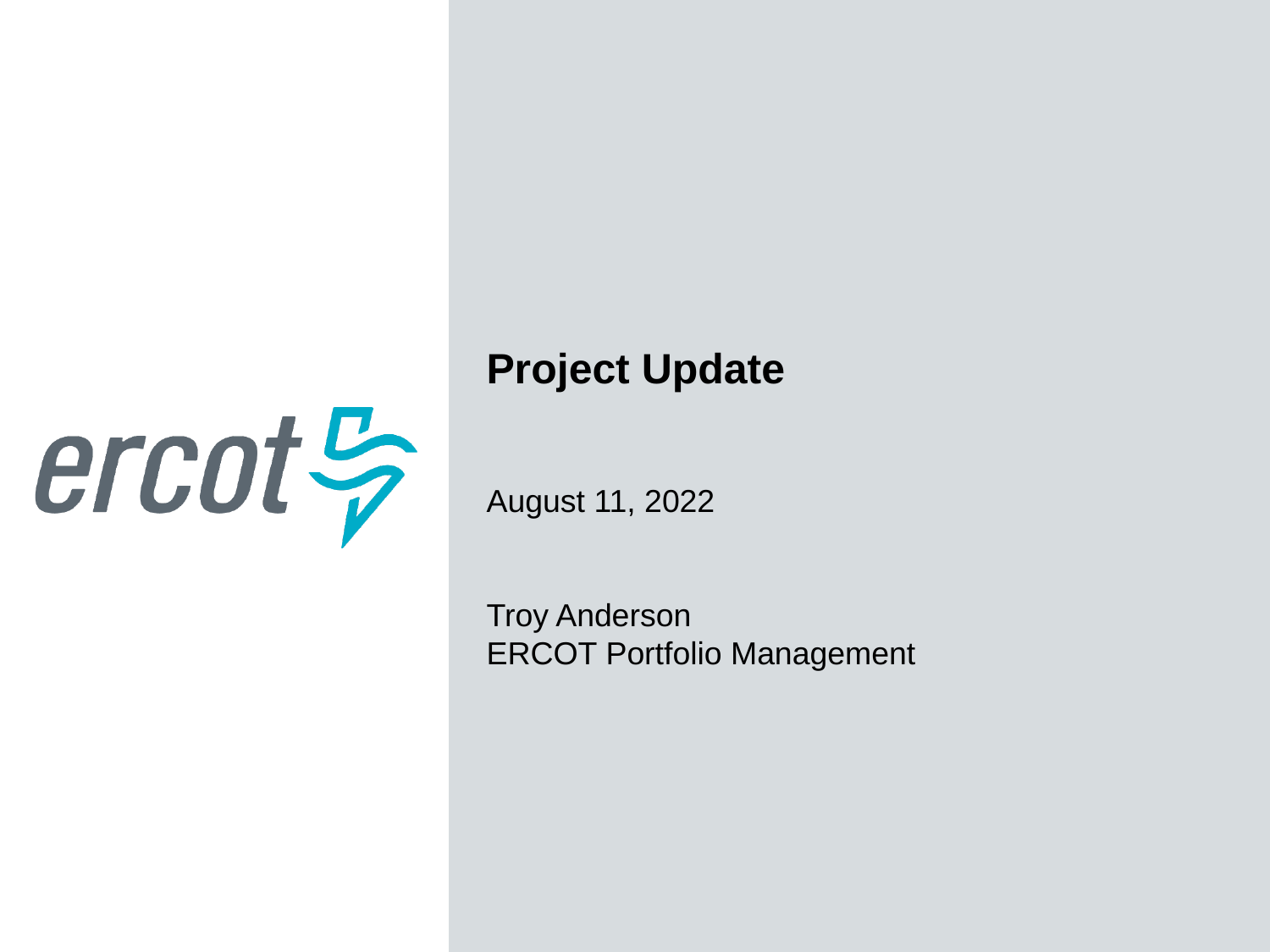

Project Update

August 11, 2022

Troy Anderson
ERCOT Portfolio Management